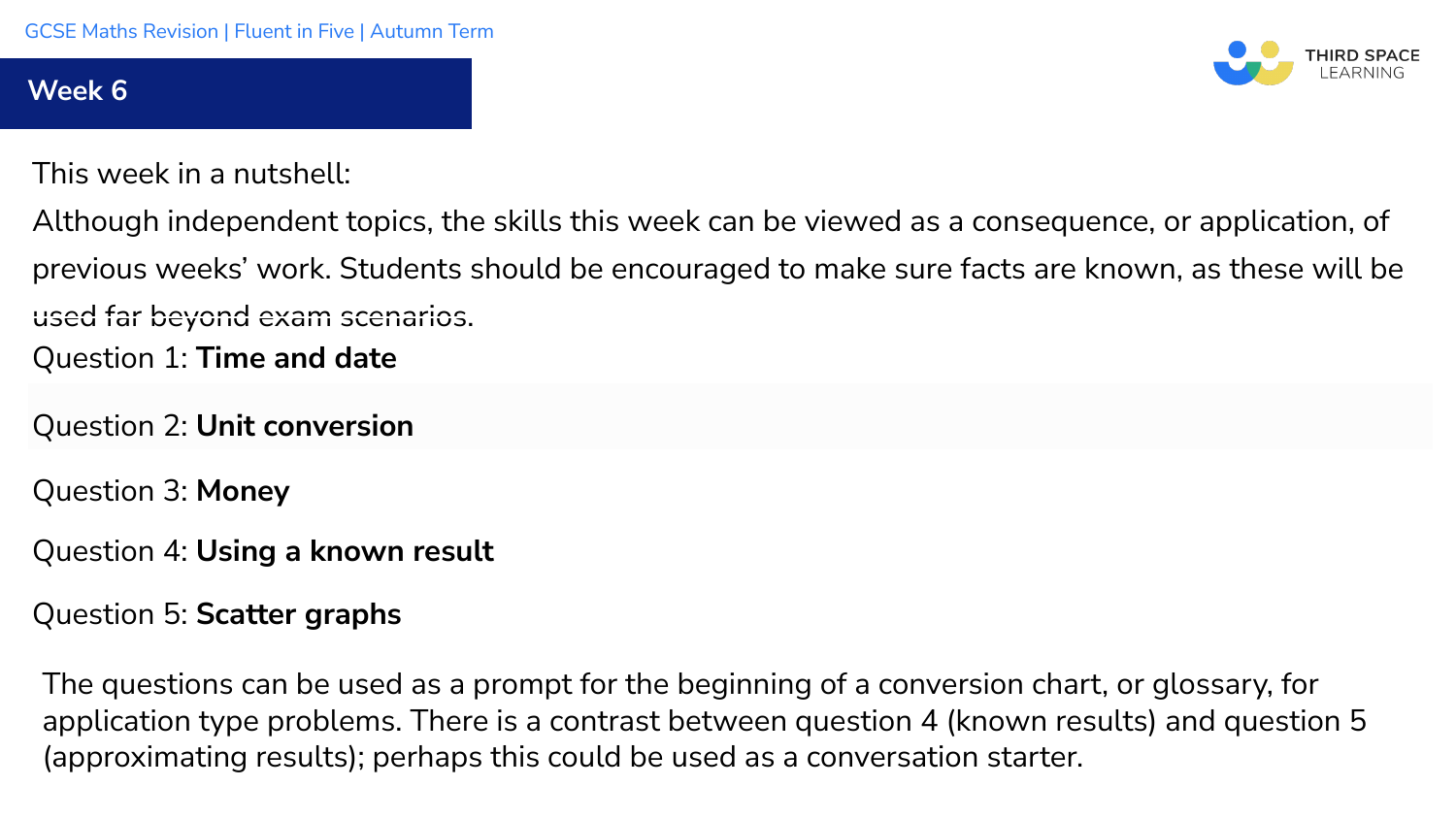

Week 6
| This week in a nutshell: Although independent topics, the skills this week can be viewed as a consequence, or application, of previous weeks’ work. Students should be encouraged to make sure facts are known, as these will be used far beyond exam scenarios. |
| --- |
| Question 1: Time and date |
| Question 2: Unit conversion |
| Question 3: Money |
| Question 4: Using a known result |
| Question 5: Scatter graphs |
The questions can be used as a prompt for the beginning of a conversion chart, or glossary, for application type problems. There is a contrast between question 4 (known results) and question 5 (approximating results); perhaps this could be used as a conversation starter.